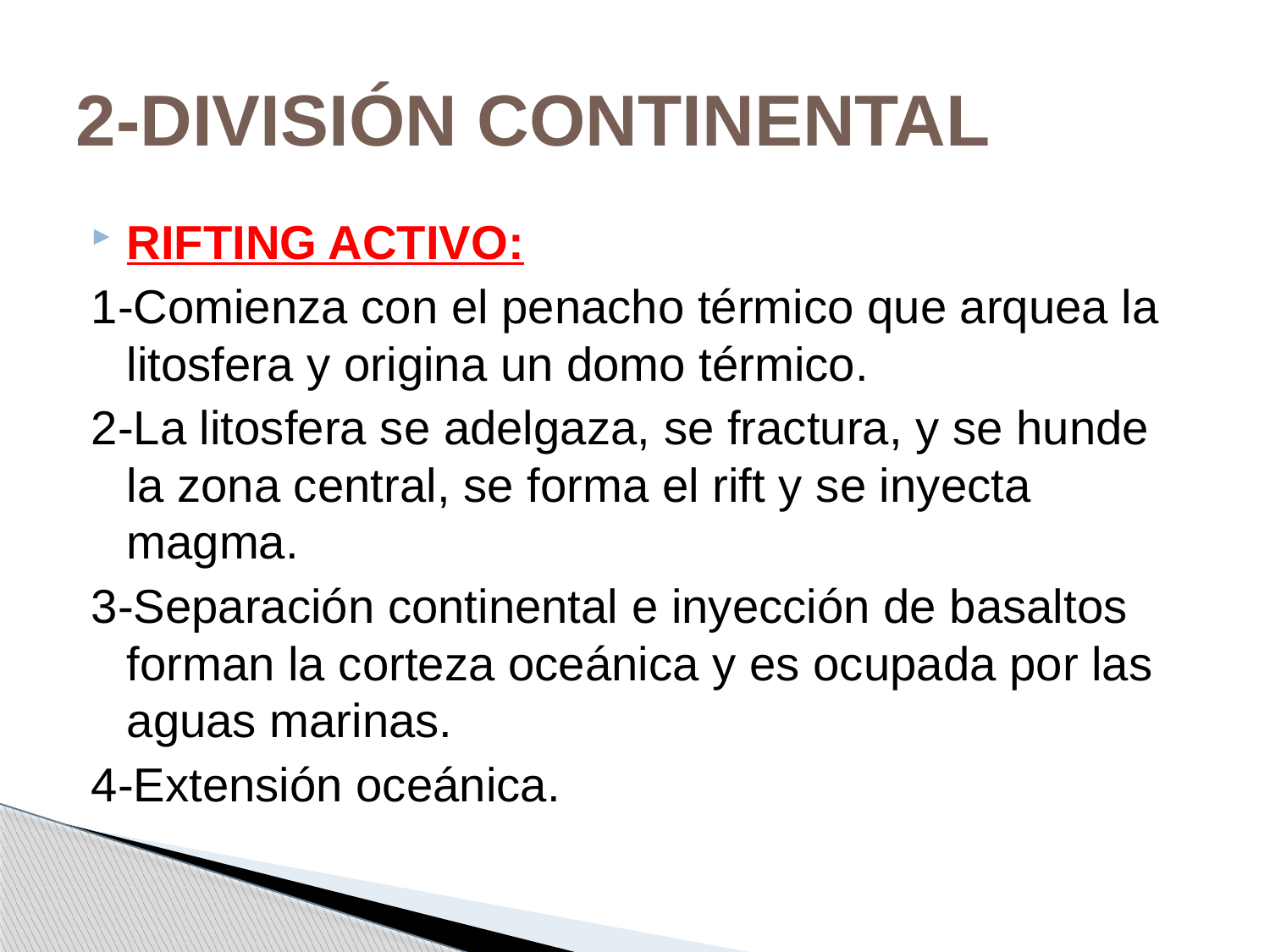

# 2-DIVISIÓN CONTINENTAL
RIFTING ACTIVO:
1-Comienza con el penacho térmico que arquea la litosfera y origina un domo térmico.
2-La litosfera se adelgaza, se fractura, y se hunde la zona central, se forma el rift y se inyecta magma.
3-Separación continental e inyección de basaltos forman la corteza oceánica y es ocupada por las aguas marinas.
4-Extensión oceánica.